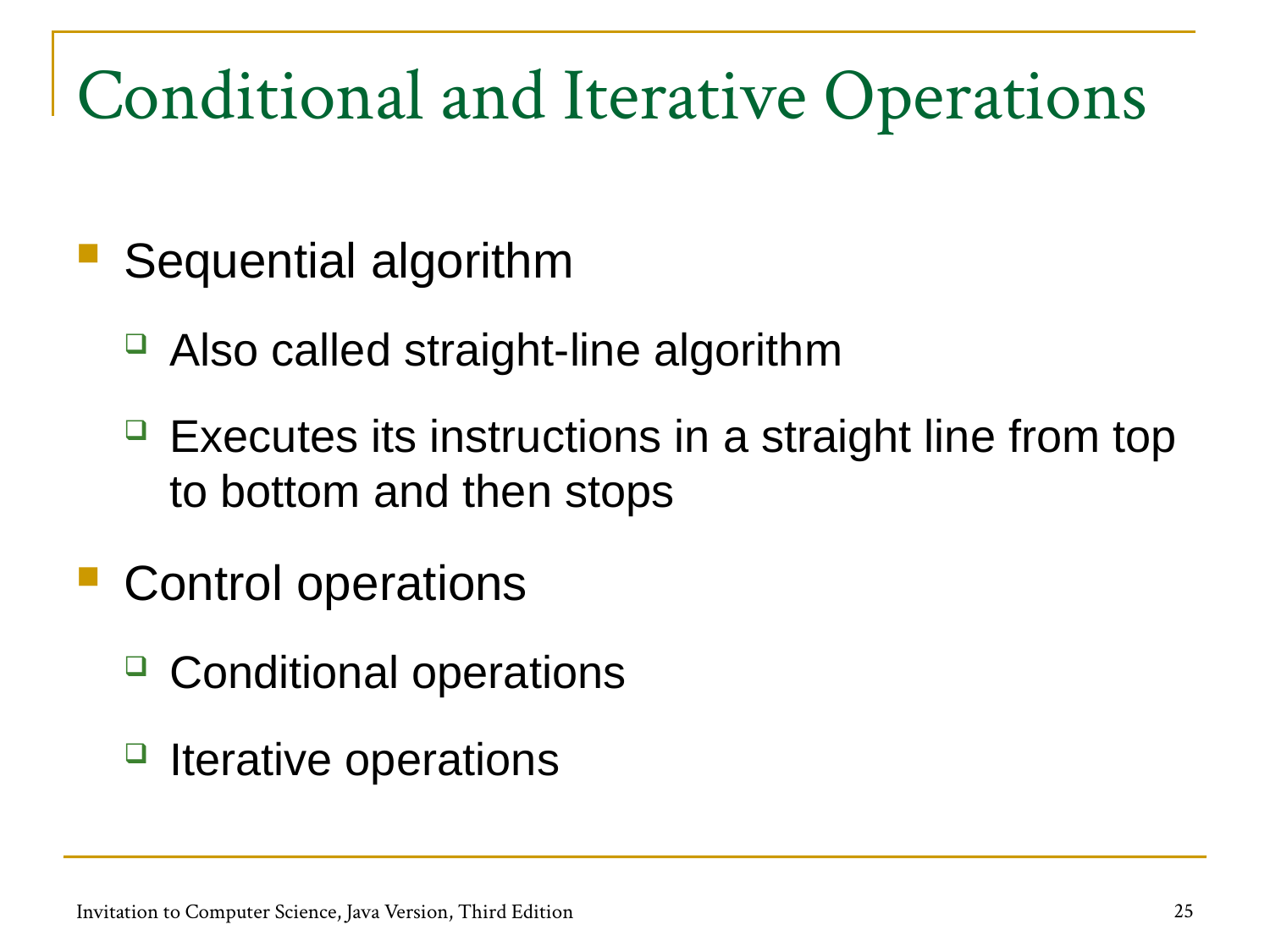

# Conditional and Iterative Operations
Sequential algorithm
Also called straight-line algorithm
Executes its instructions in a straight line from top to bottom and then stops
Control operations
Conditional operations
Iterative operations
25
Invitation to Computer Science, Java Version, Third Edition